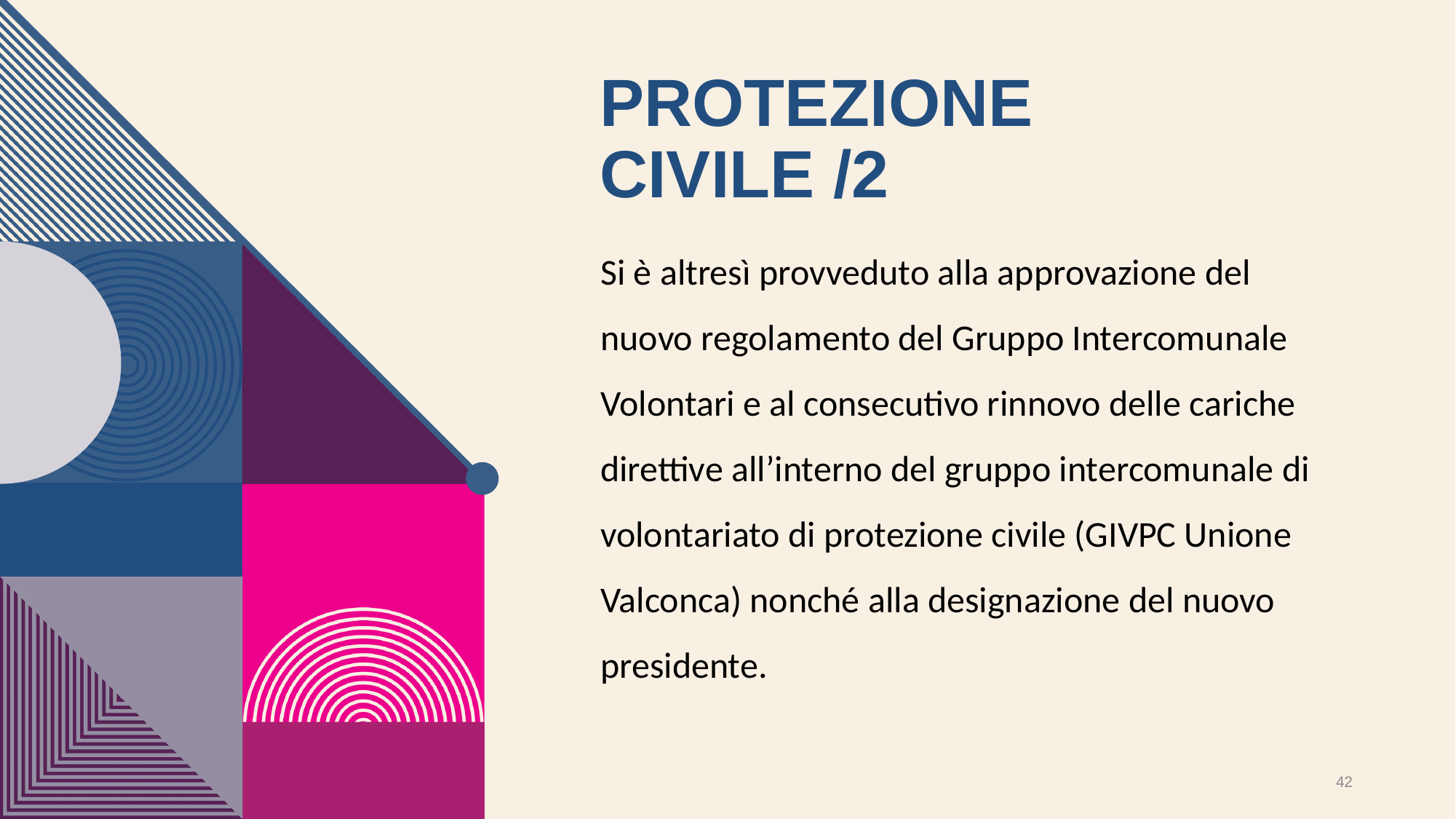

# Protezione civile /2
Si è altresì provveduto alla approvazione del nuovo regolamento del Gruppo Intercomunale Volontari e al consecutivo rinnovo delle cariche direttive all’interno del gruppo intercomunale di volontariato di protezione civile (GIVPC Unione Valconca) nonché alla designazione del nuovo presidente.

42